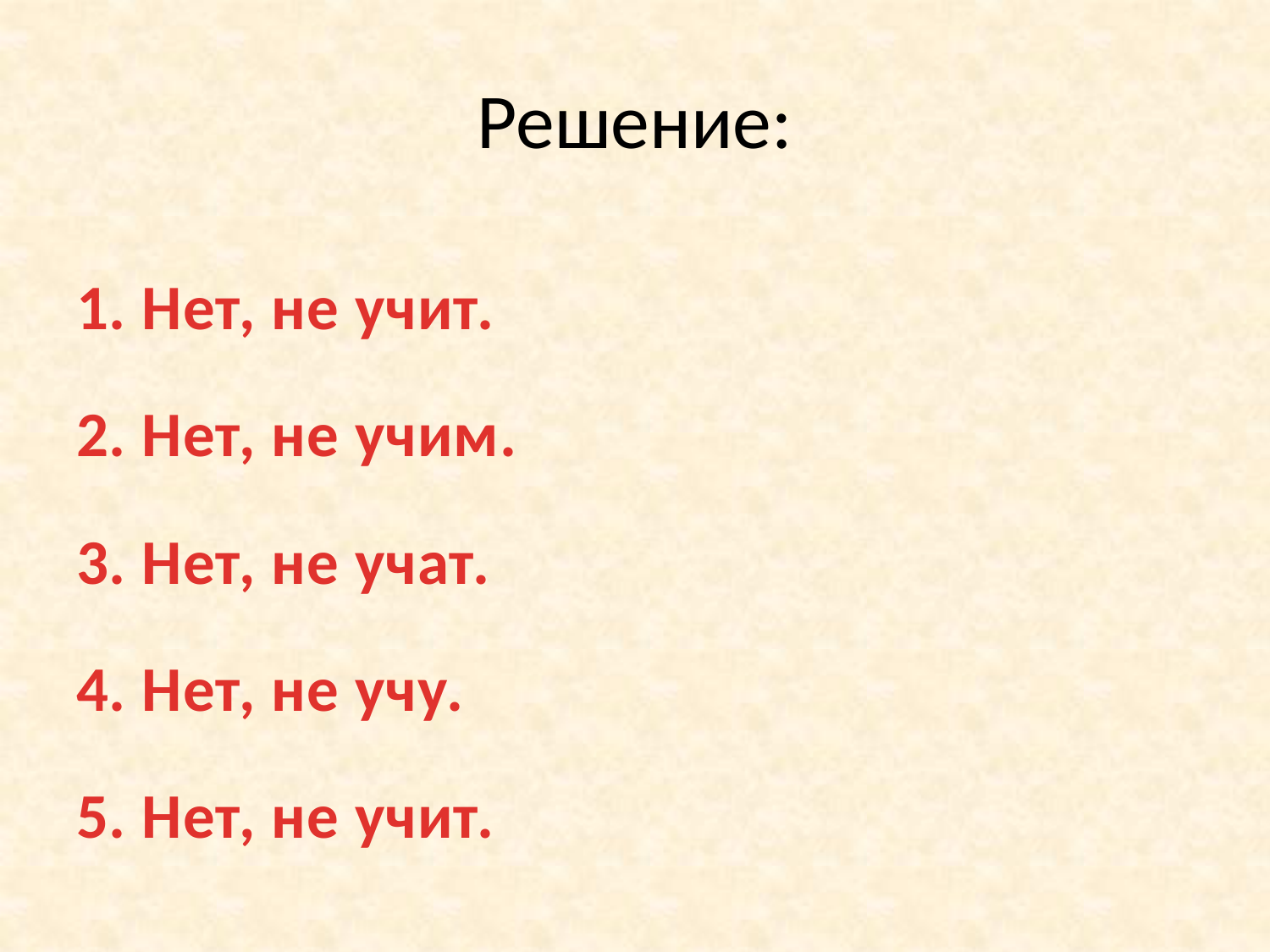

# Решение:
1. Нет, не учит.
2. Нет, не учим.
3. Нет, не учат.
4. Нет, не учу.
5. Нет, не учит.